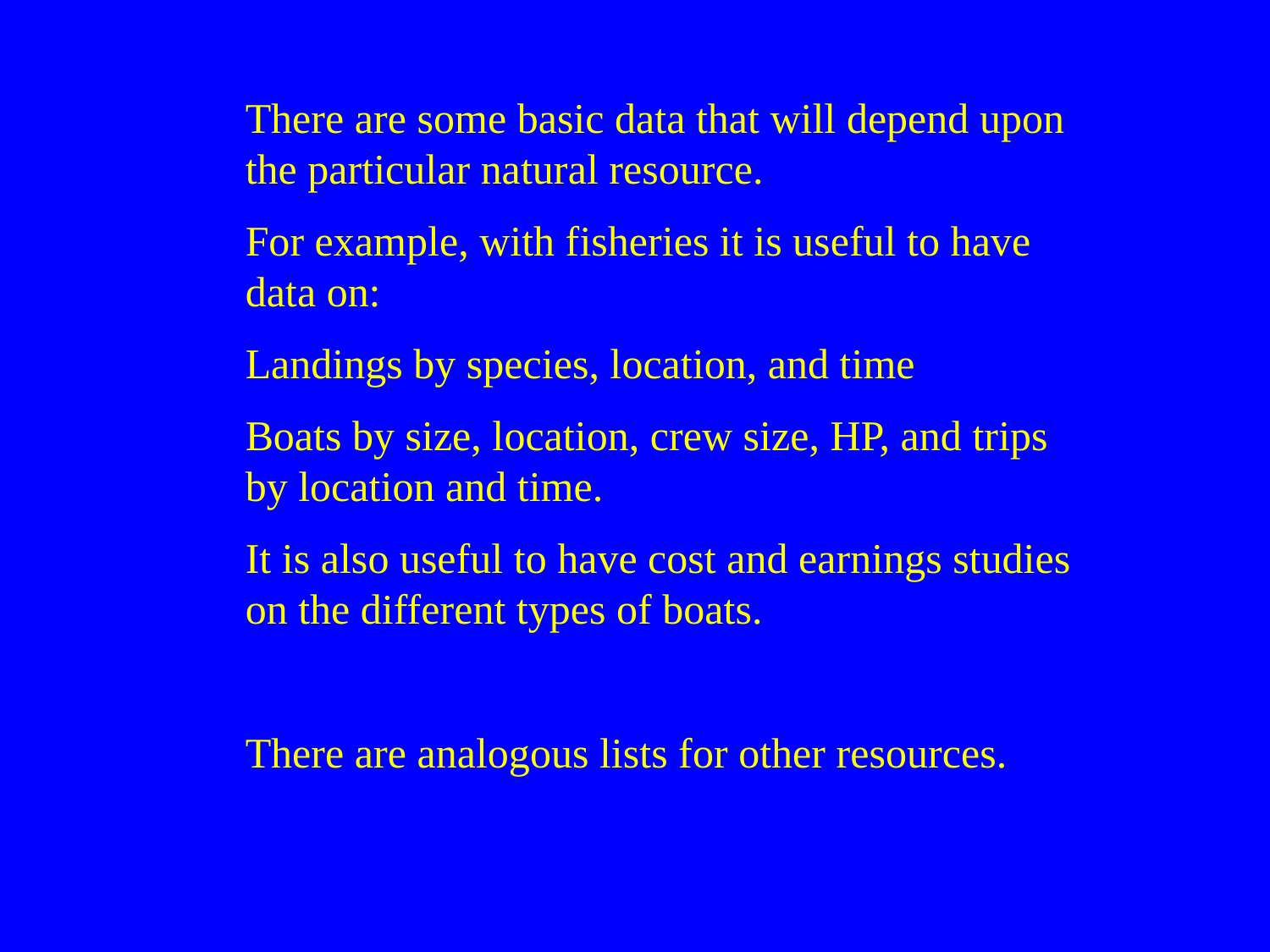

There are some basic data that will depend upon the particular natural resource.
For example, with fisheries it is useful to have data on:
Landings by species, location, and time
Boats by size, location, crew size, HP, and trips by location and time.
It is also useful to have cost and earnings studies on the different types of boats.

There are analogous lists for other resources.